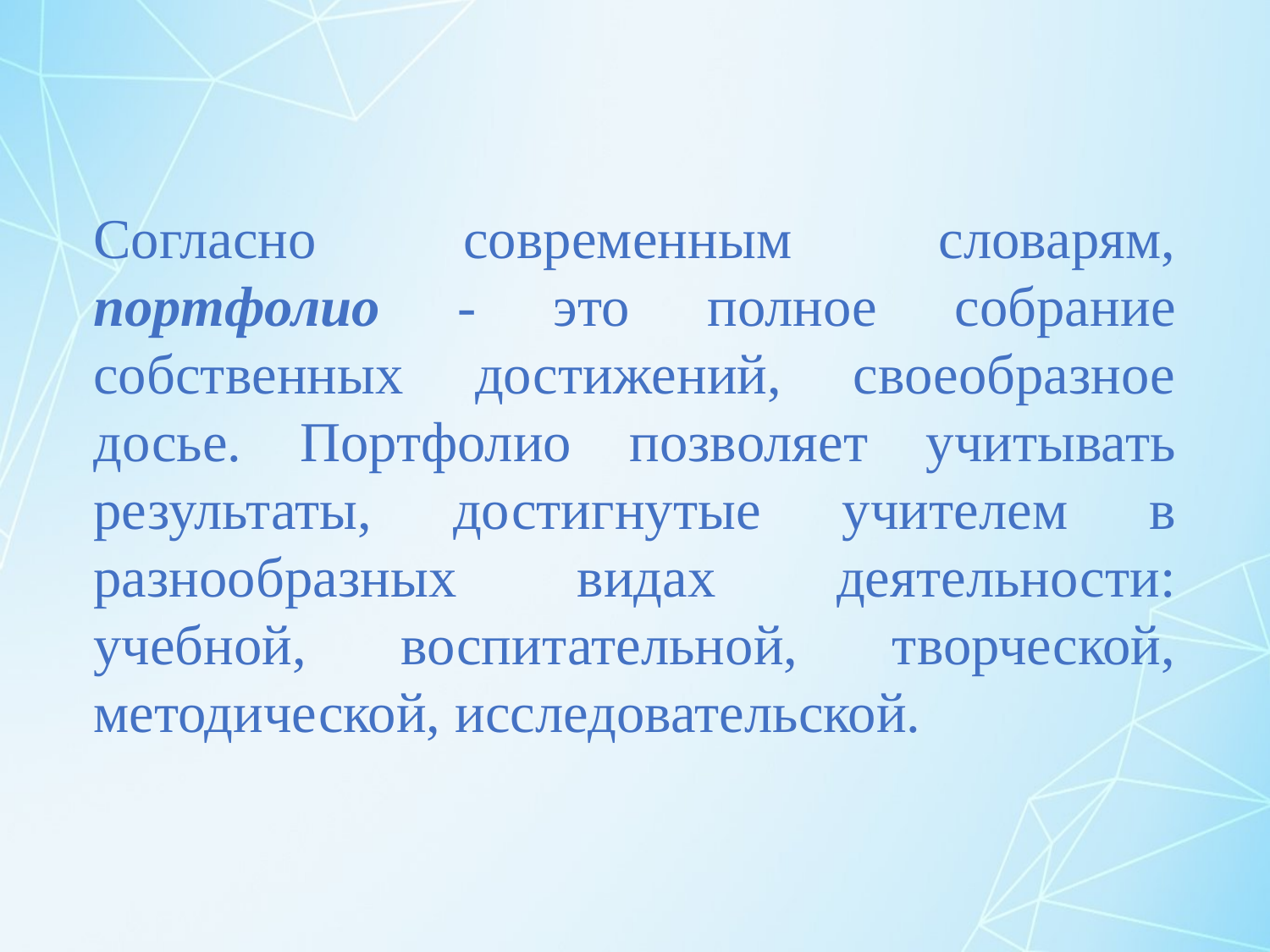

Согласно современным словарям, портфолио - это полное собрание собственных достижений, своеобразное досье. Портфолио позволяет учитывать результаты, достигнутые учителем в разнообразных видах деятельности: учебной, воспитательной, творческой, методической, исследовательской.